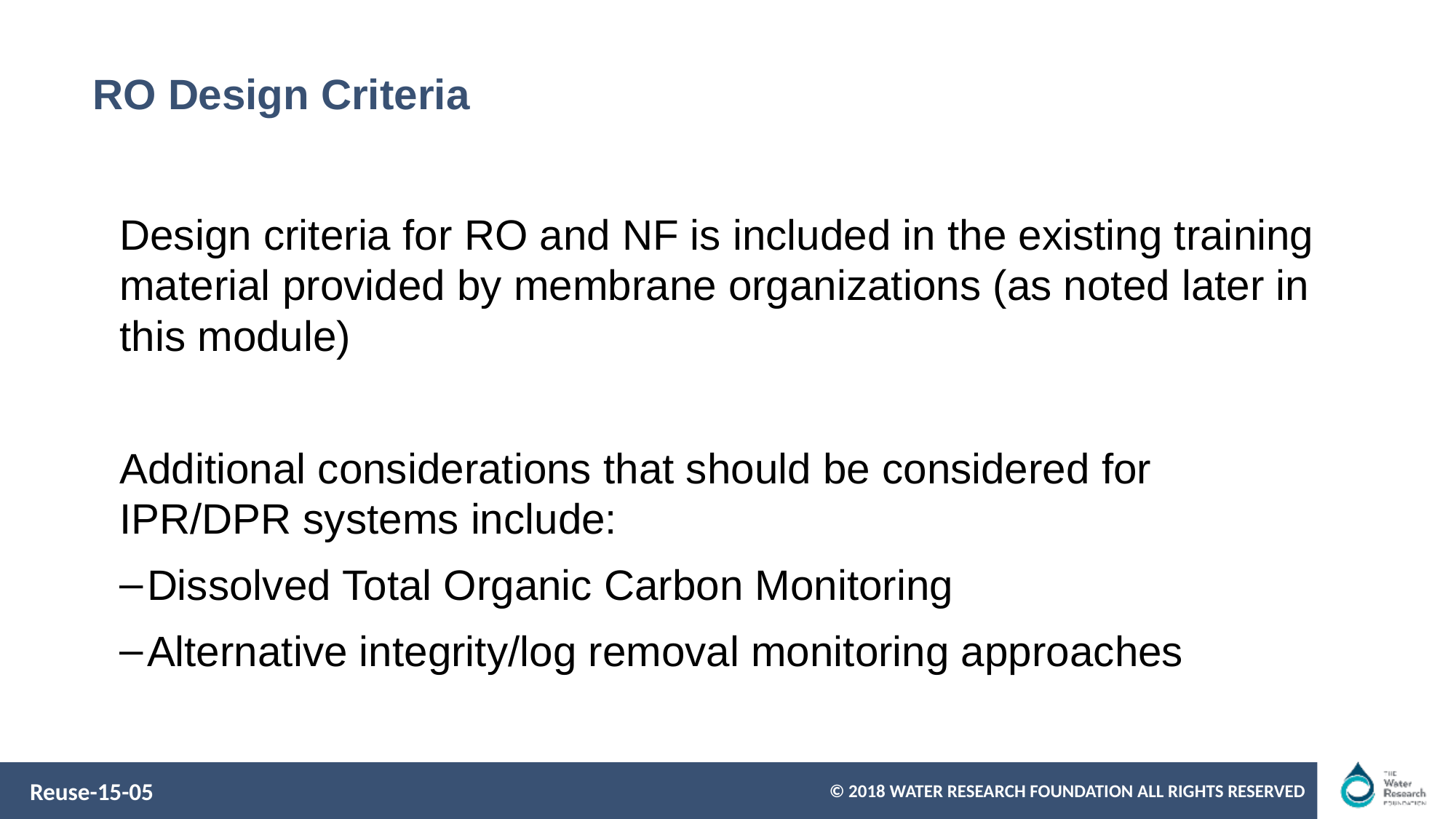

# RO Design Criteria
Design criteria for RO and NF is included in the existing training material provided by membrane organizations (as noted later in this module)

Additional considerations that should be considered for IPR/DPR systems include:
Dissolved Total Organic Carbon Monitoring
Alternative integrity/log removal monitoring approaches